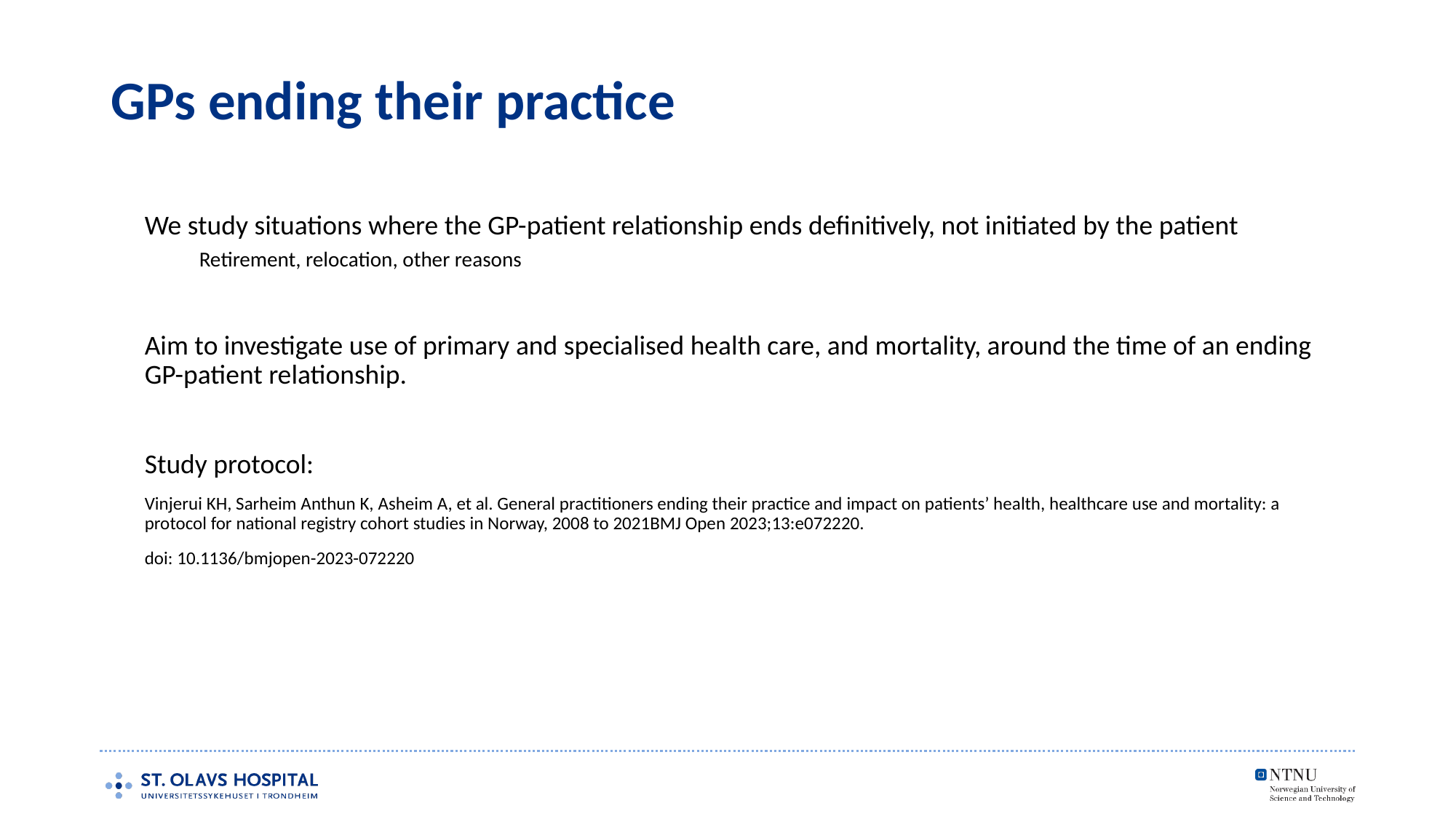

# GPs ending their practice

We study situations where the GP-patient relationship ends definitively, not initiated by the patient
Retirement, relocation, other reasons

Aim to investigate use of primary and specialised health care, and mortality, around the time of an ending GP-patient relationship.

Study protocol:
Vinjerui KH, Sarheim Anthun K, Asheim A, et al. General practitioners ending their practice and impact on patients’ health, healthcare use and mortality: a protocol for national registry cohort studies in Norway, 2008 to 2021BMJ Open 2023;13:e072220.
doi: 10.1136/bmjopen-2023-072220